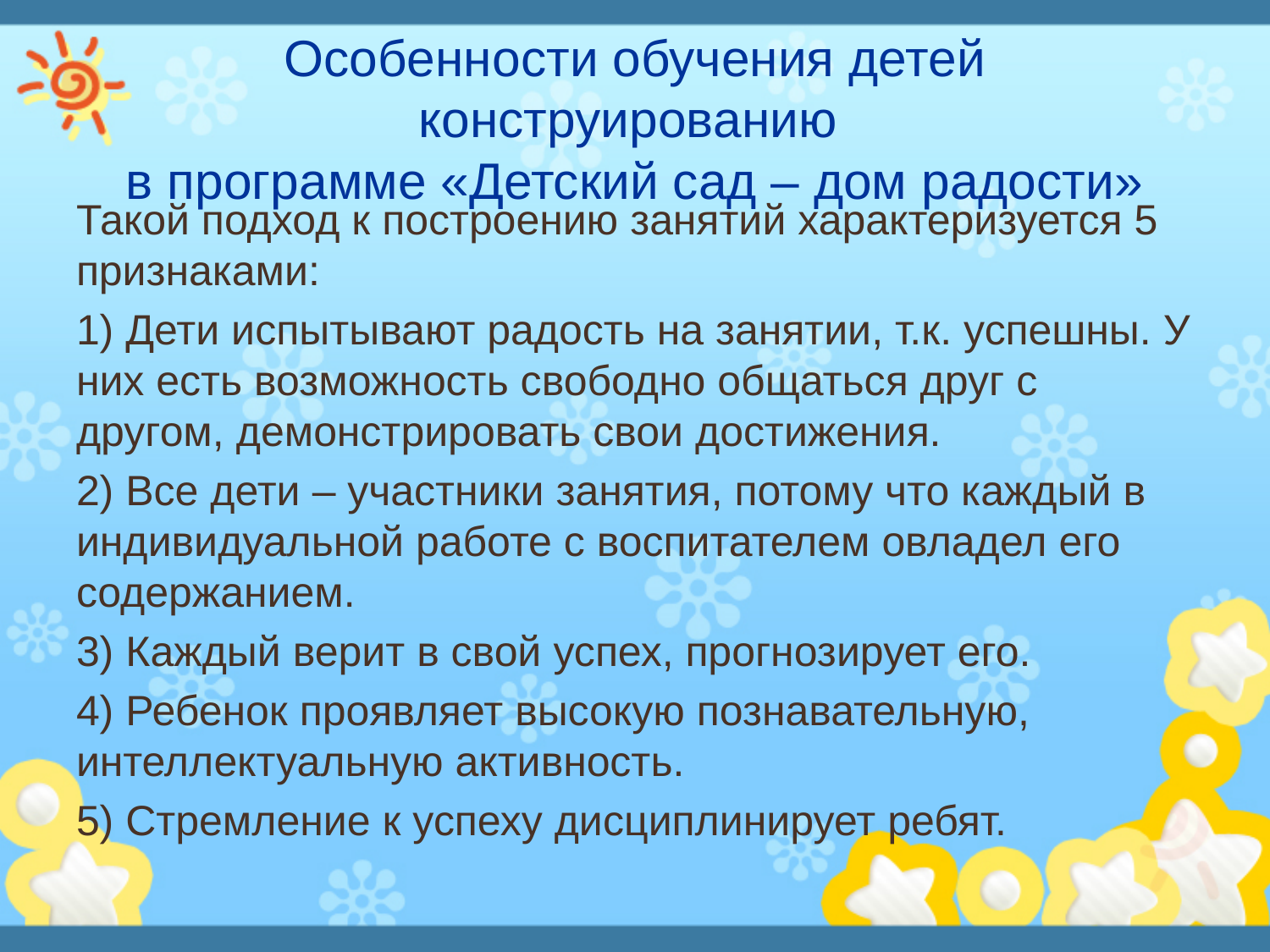

# Особенности обучения детей конструированию в программе «Детский сад – дом радости»
Такой подход к построению занятий характеризуется 5 признаками:
1) Дети испытывают радость на занятии, т.к. успешны. У них есть возможность свободно общаться друг с другом, демонстрировать свои достижения.
2) Все дети – участники занятия, потому что каждый в индивидуальной работе с воспитателем овладел его содержанием.
3) Каждый верит в свой успех, прогнозирует его.
4) Ребенок проявляет высокую познавательную, интеллектуальную активность.
5) Стремление к успеху дисциплинирует ребят.